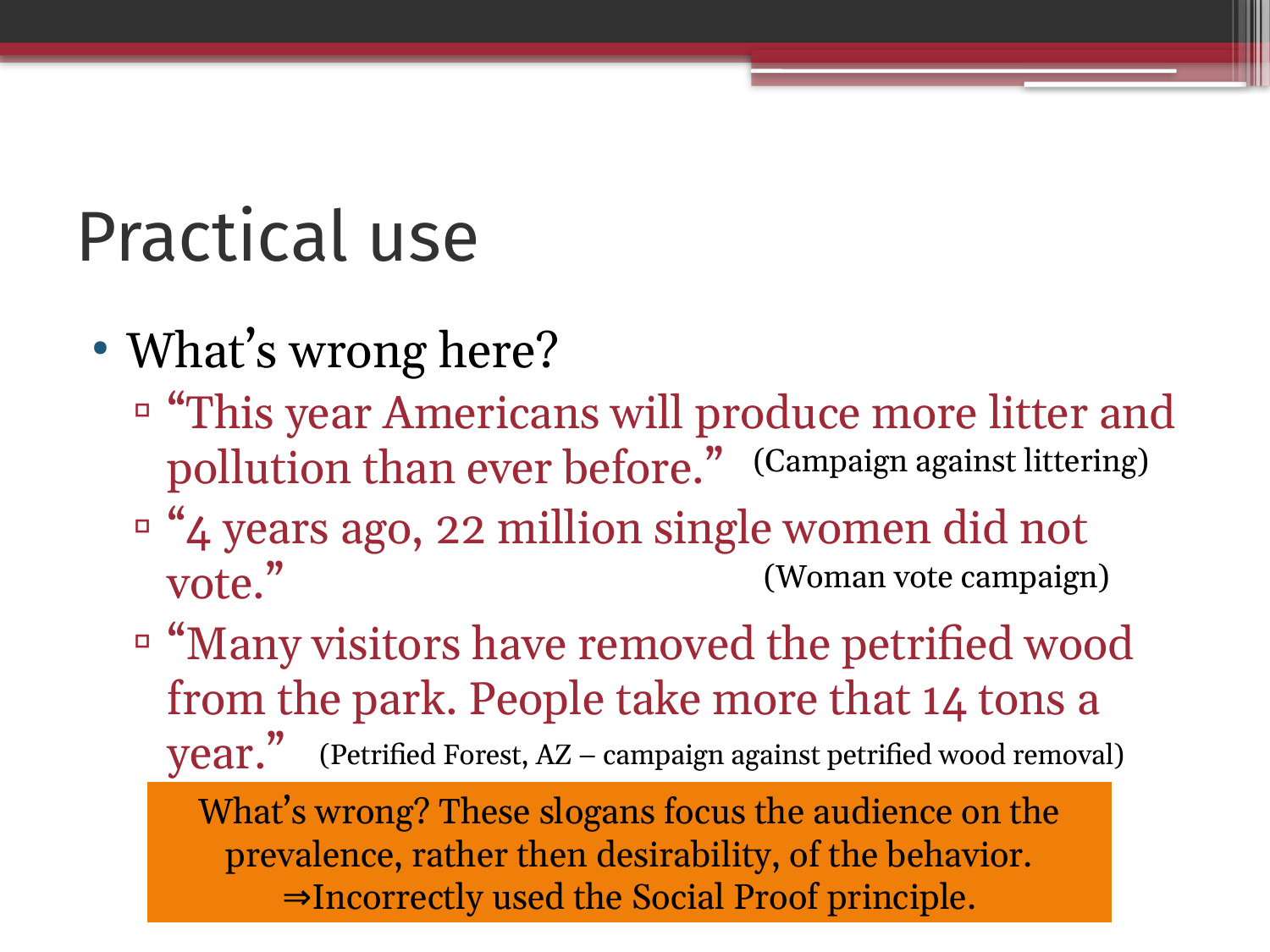

# Practical use
What’s wrong here?
“This year Americans will produce more litter and pollution than ever before.”
“4 years ago, 22 million single women did not vote.”
“Many visitors have removed the petrified wood from the park. People take more that 14 tons a year.”
(Campaign against littering)
(Woman vote campaign)
(Petrified Forest, AZ – campaign against petrified wood removal)
What’s wrong? These slogans focus the audience on the prevalence, rather then desirability, of the behavior.
⇒Incorrectly used the Social Proof principle.